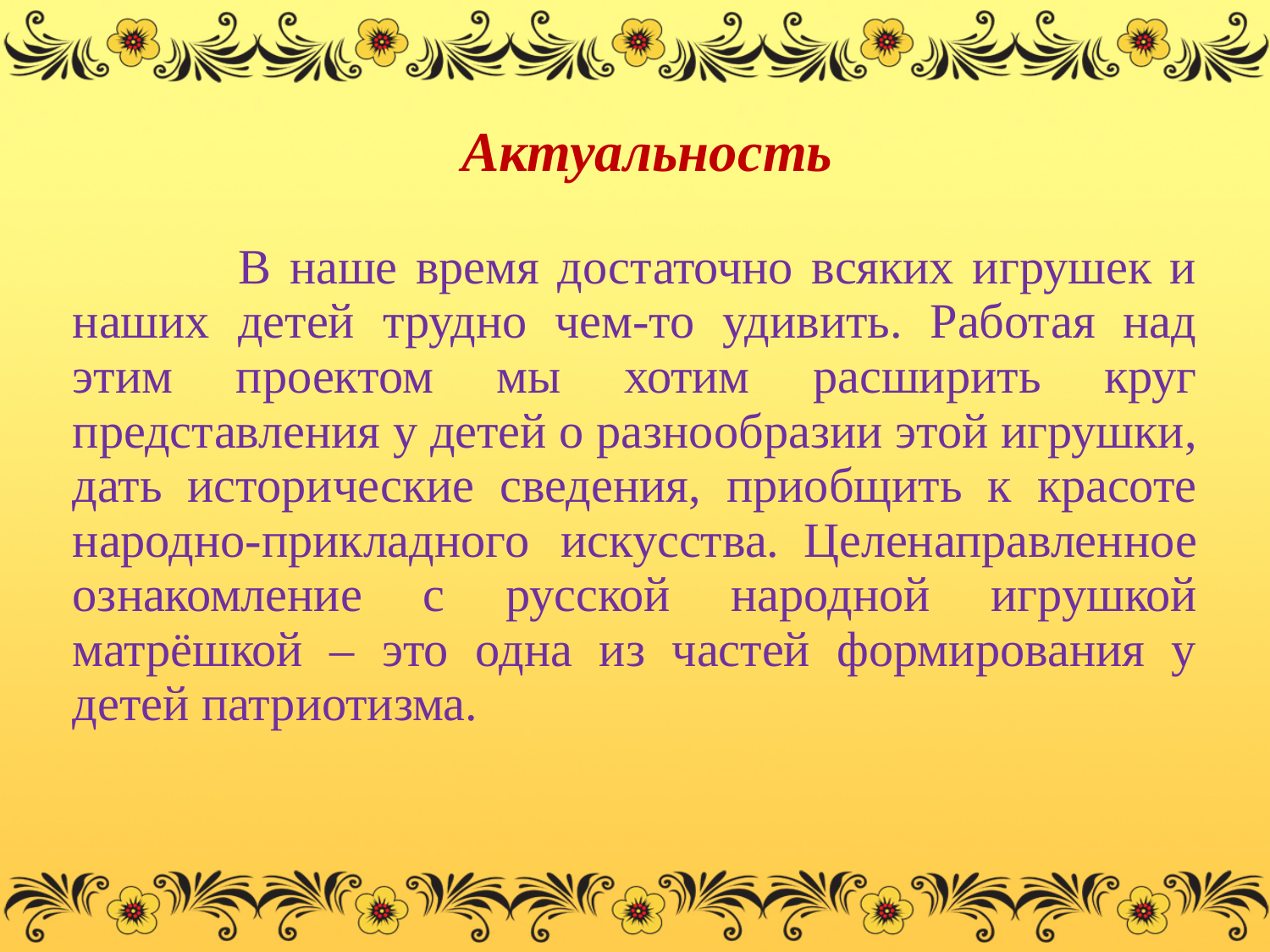

Актуальность
         В наше время достаточно всяких игрушек и наших детей трудно чем-то удивить. Работая над этим проектом мы хотим расширить круг представления у детей о разнообразии этой игрушки, дать исторические сведения, приобщить к красоте народно-прикладного искусства.  Целенаправленное ознакомление с русской народной игрушкой матрёшкой – это одна из частей формирования у детей патриотизма.